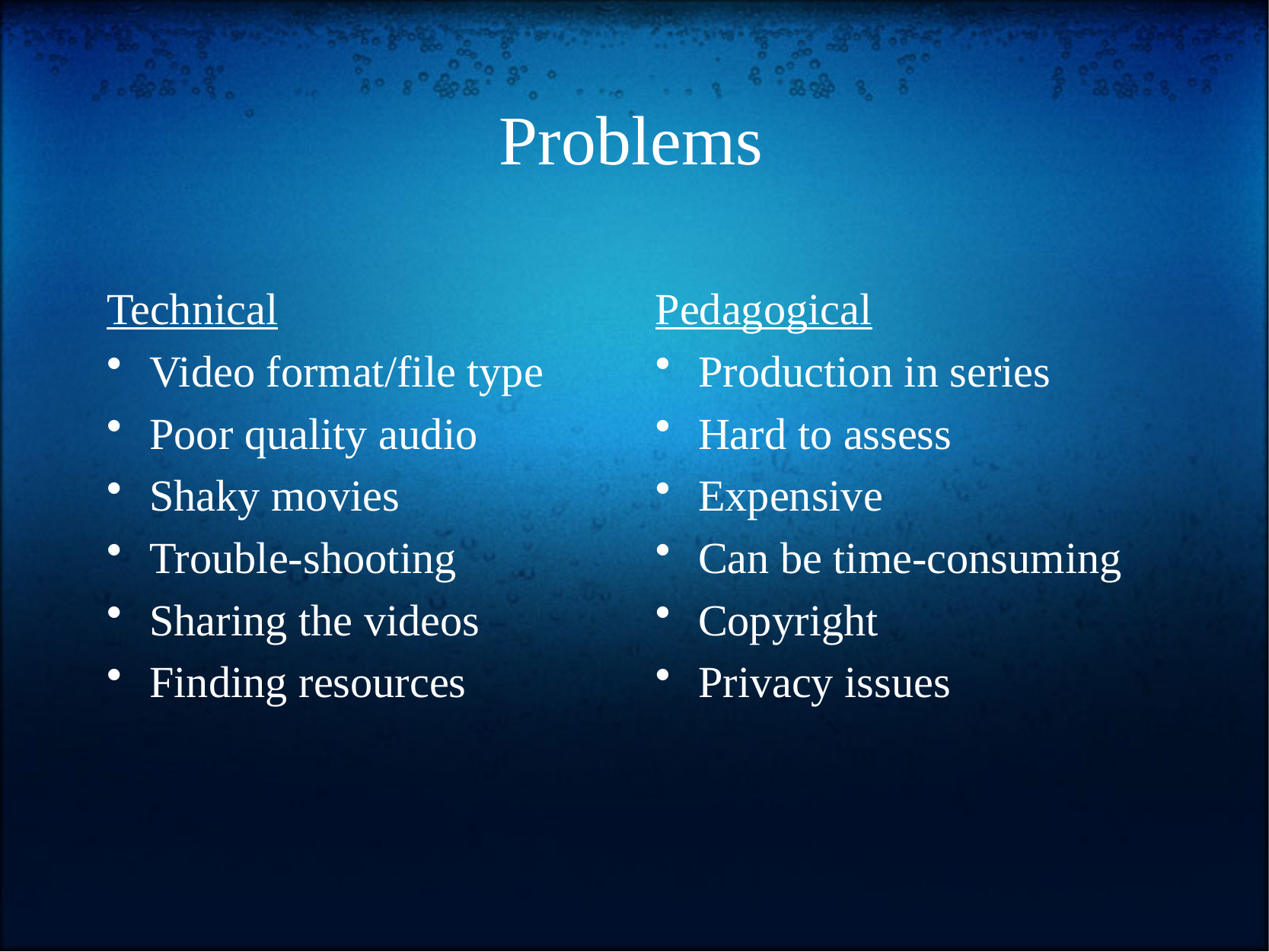

# Problems
Technical
Video format/file type
Poor quality audio
Shaky movies
Trouble-shooting
Sharing the videos
Finding resources

Pedagogical
Production in series
Hard to assess
Expensive
Can be time-consuming
Copyright
Privacy issues